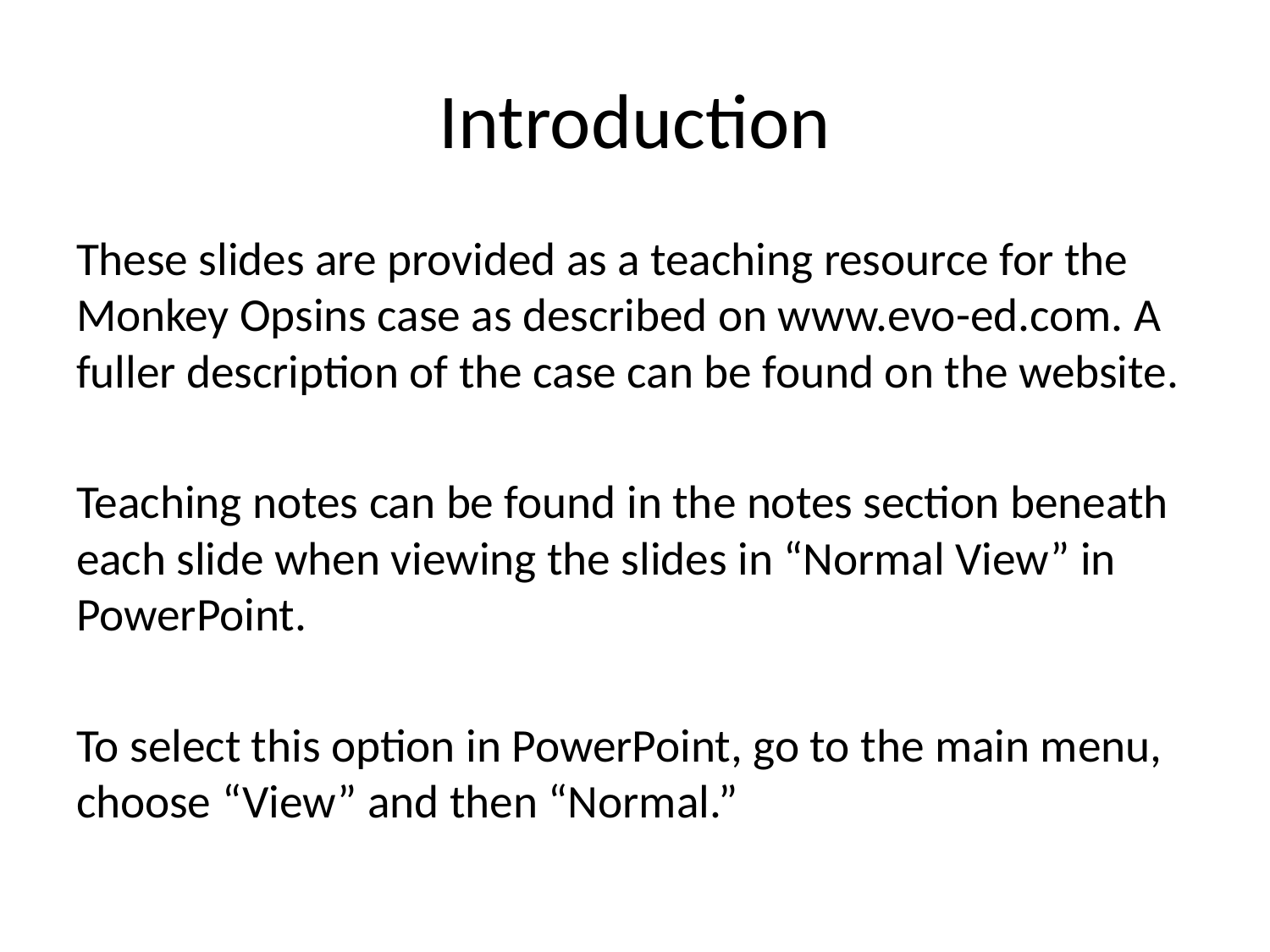

# Introduction
These slides are provided as a teaching resource for the Monkey Opsins case as described on www.evo-ed.com. A fuller description of the case can be found on the website.

Teaching notes can be found in the notes section beneath each slide when viewing the slides in “Normal View” in PowerPoint.

To select this option in PowerPoint, go to the main menu, choose “View” and then “Normal.”